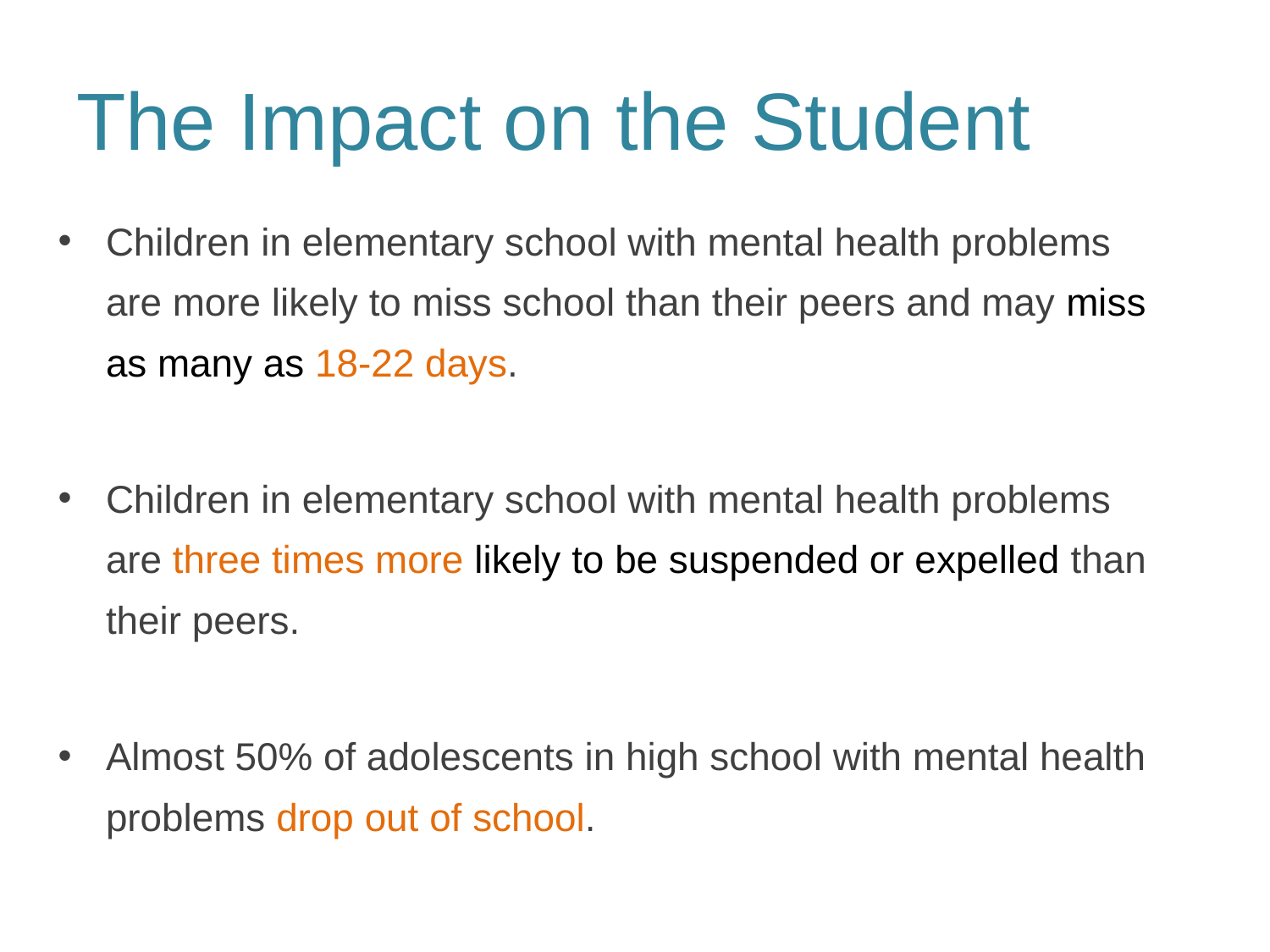

# The Impact on the Student
Children in elementary school with mental health problems are more likely to miss school than their peers and may miss as many as 18-22 days.

Children in elementary school with mental health problems are three times more likely to be suspended or expelled than their peers.

Almost 50% of adolescents in high school with mental health problems drop out of school.